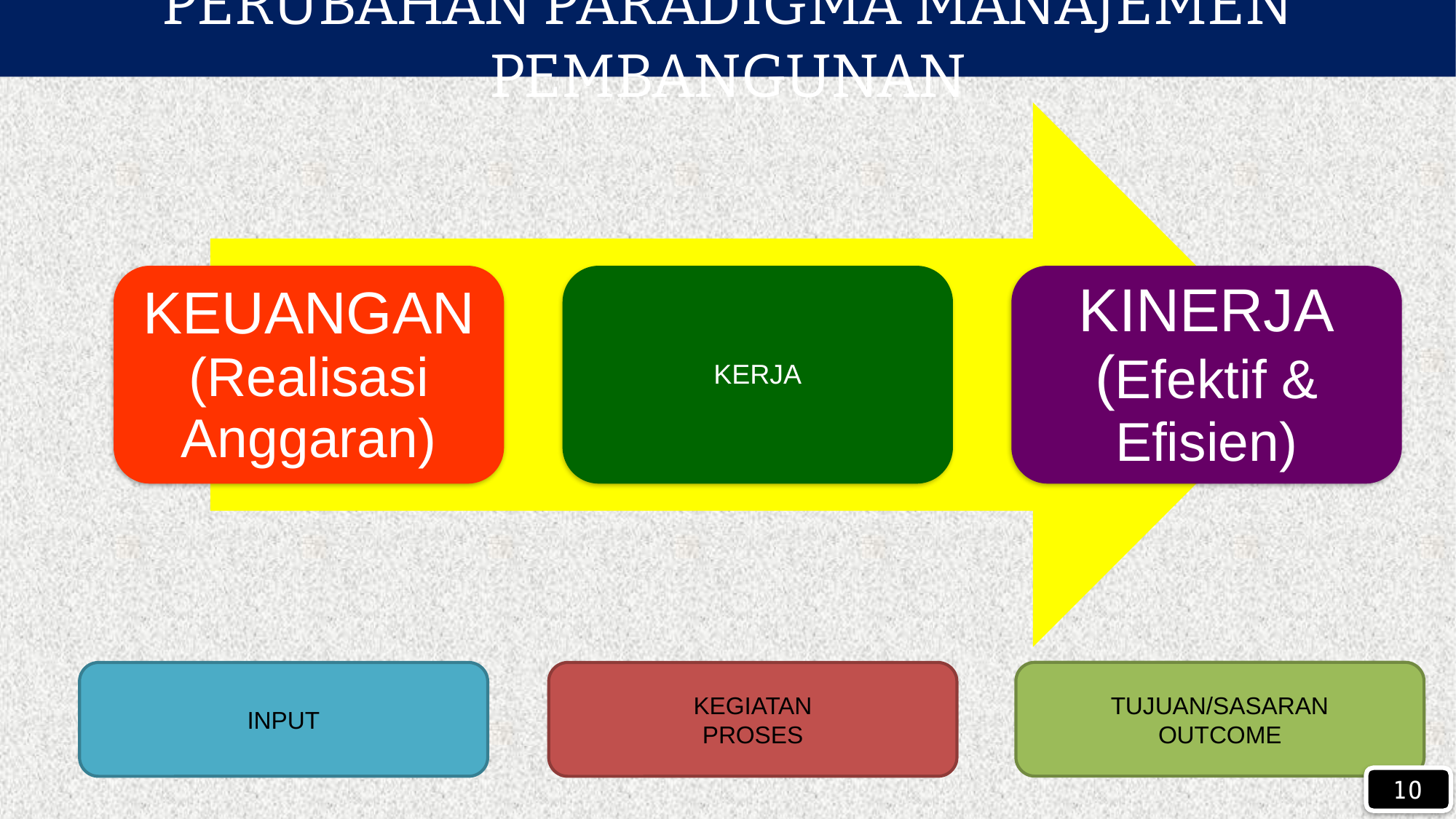

PERUBAHAN PARADIGMA MANAJEMEN PEMBANGUNAN
KEUANGAN
(Realisasi Anggaran)
KERJA
KINERJA
(Efektif & Efisien)
TUJUAN/SASARAN
OUTCOME
INPUT
KEGIATAN
PROSES
10